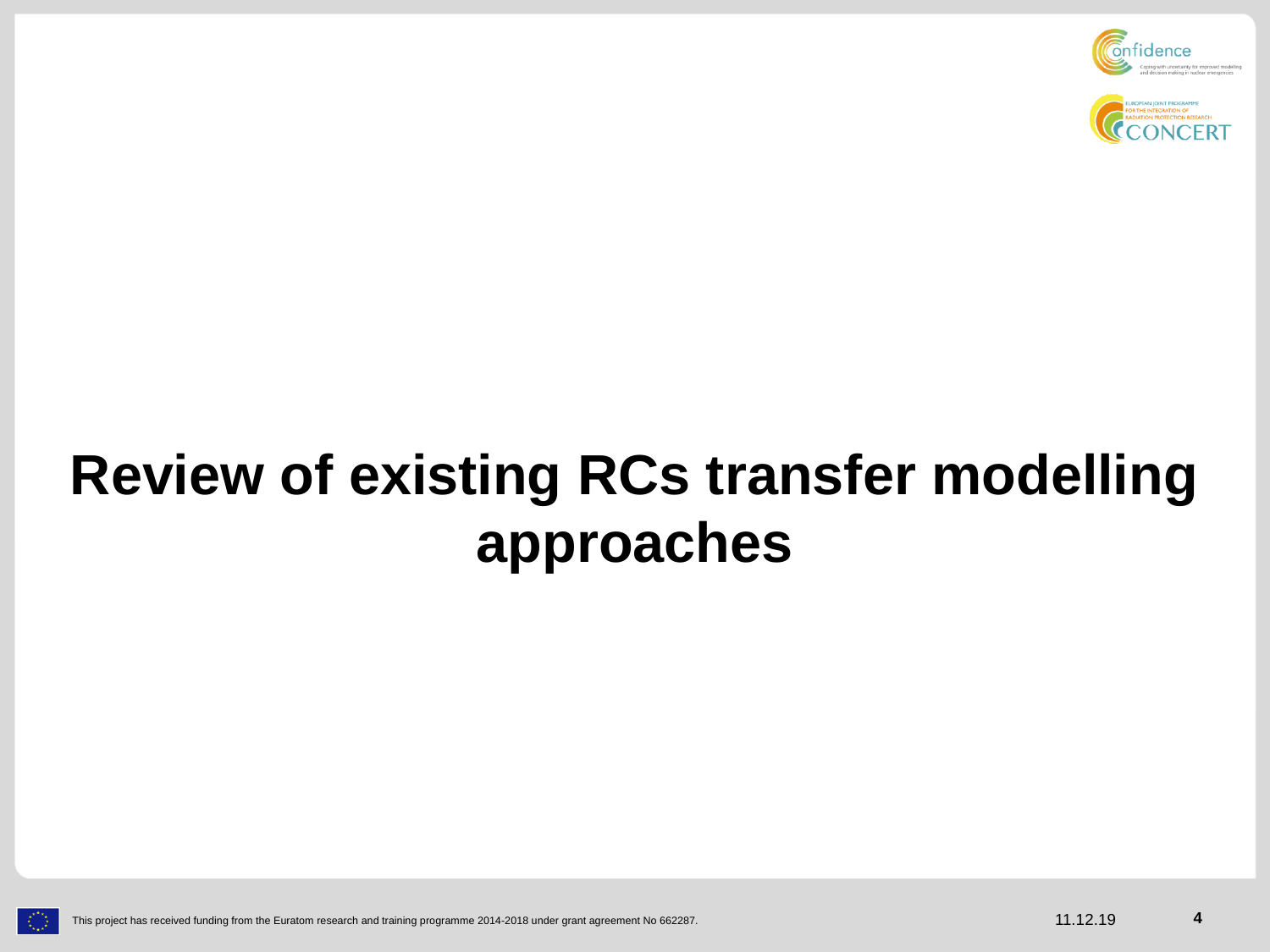

Review of existing RCs transfer modelling approaches